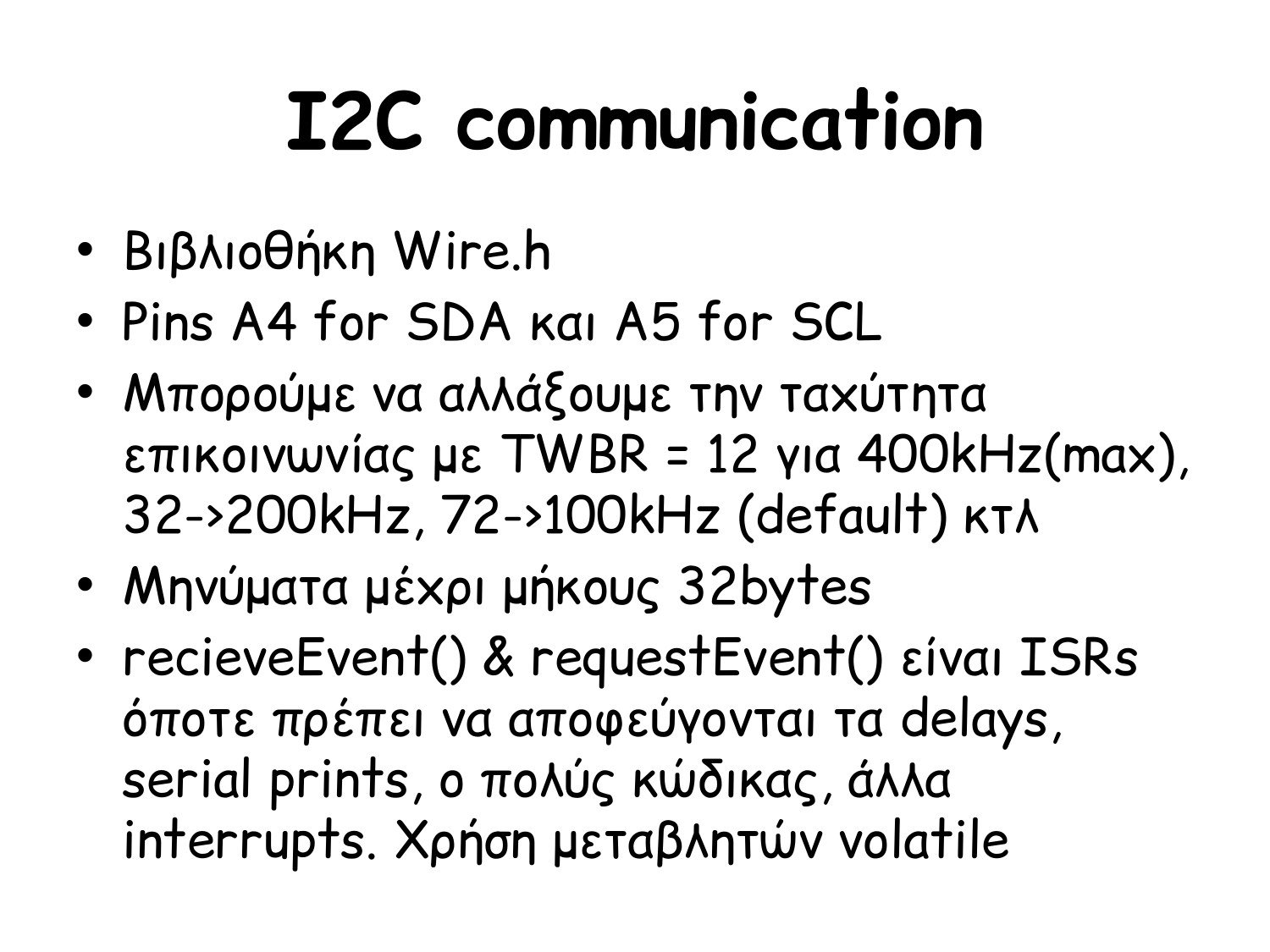

# I2C communication
Βιβλιοθήκη Wire.h
Pins A4 for SDA και A5 for SCL
Μπορούμε να αλλάξουμε την ταχύτητα επικοινωνίας με TWBR = 12 για 400kHz(max), 32->200kHz, 72->100kHz (default) κτλ
Μηνύματα μέχρι μήκους 32bytes
recieveEvent() & requestEvent() είναι ISRs όποτε πρέπει να αποφεύγονται τα delays, serial prints, ο πολύς κώδικας, άλλα interrupts. Χρήση μεταβλητών volatile